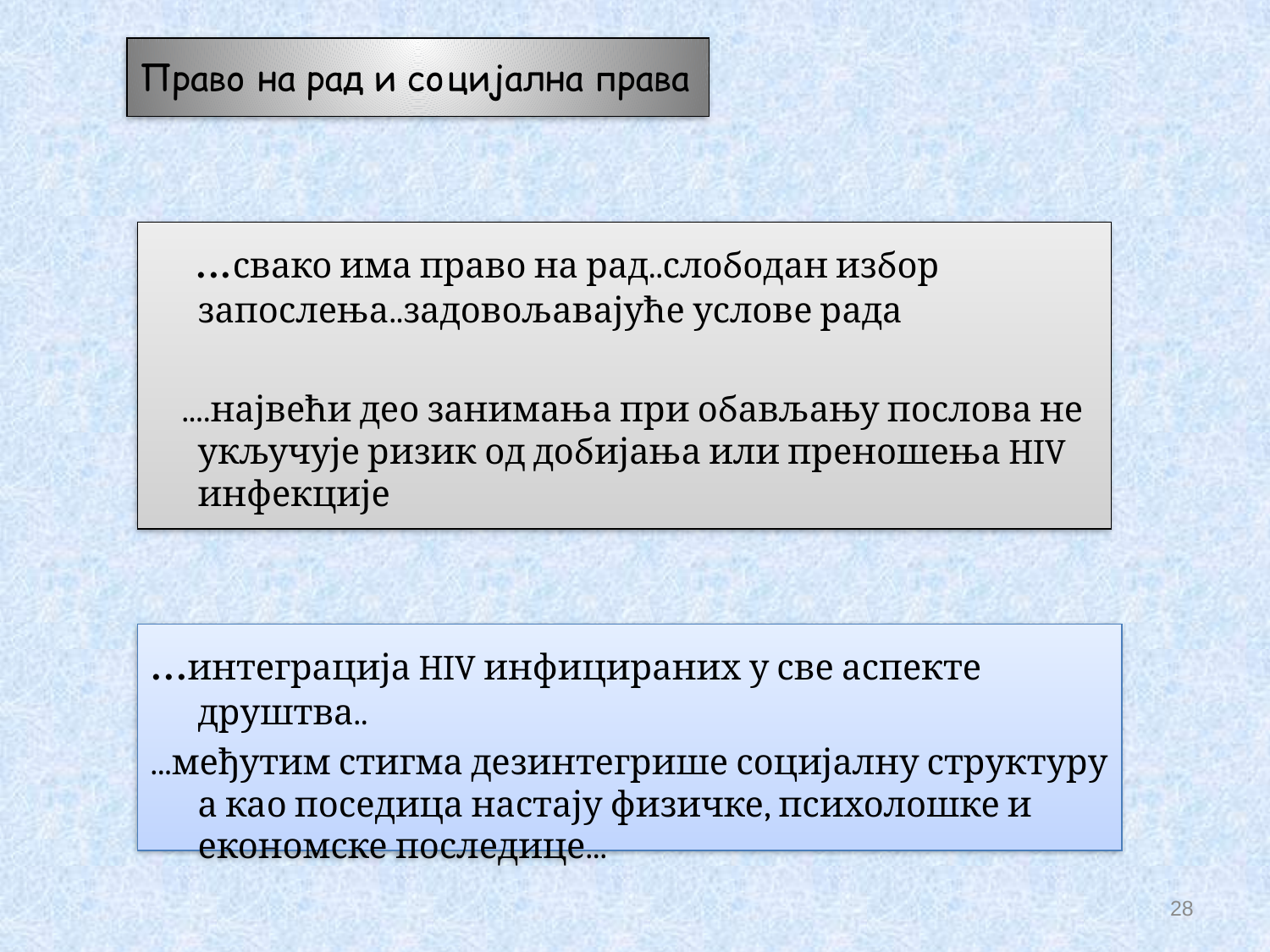

# Право на рад и социјална права
    ...свако има право на рад..слободан избор запослења..задовољавајуће услове рада

    ....највећи део занимања при обављању послова не укључује ризик од добијања или преношења HIV инфекције

.

...интеграција HIV инфицираних у све аспекте друштва..
...међутим стигма дезинтегрише социјалну структуру а као поседица настају физичке, психолошке и економске последице...
28